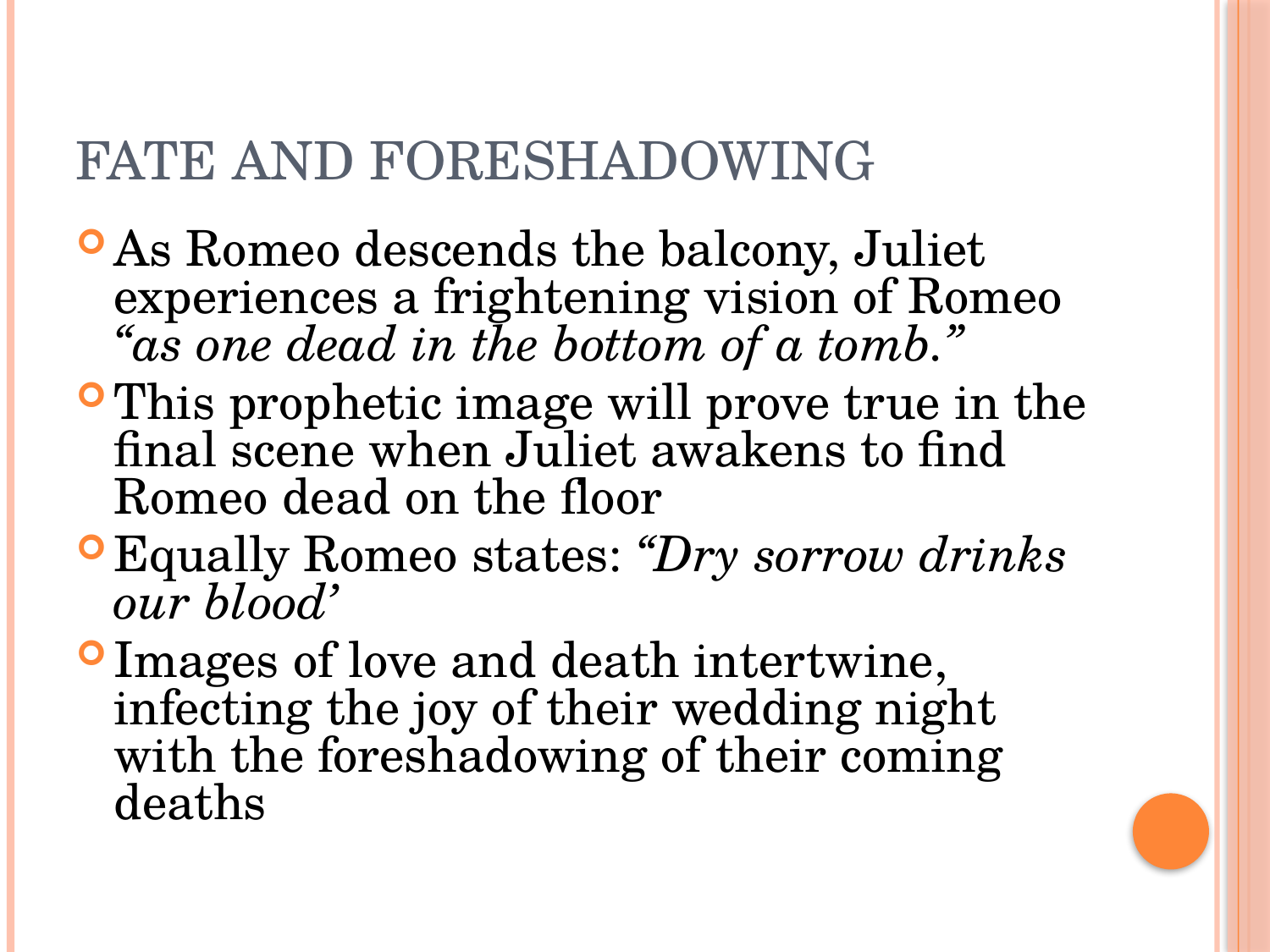

# Fate and Foreshadowing
As Romeo descends the balcony, Juliet experiences a frightening vision of Romeo “as one dead in the bottom of a tomb.”
This prophetic image will prove true in the final scene when Juliet awakens to find Romeo dead on the floor
Equally Romeo states: “Dry sorrow drinks our blood’
Images of love and death intertwine, infecting the joy of their wedding night with the foreshadowing of their coming deaths